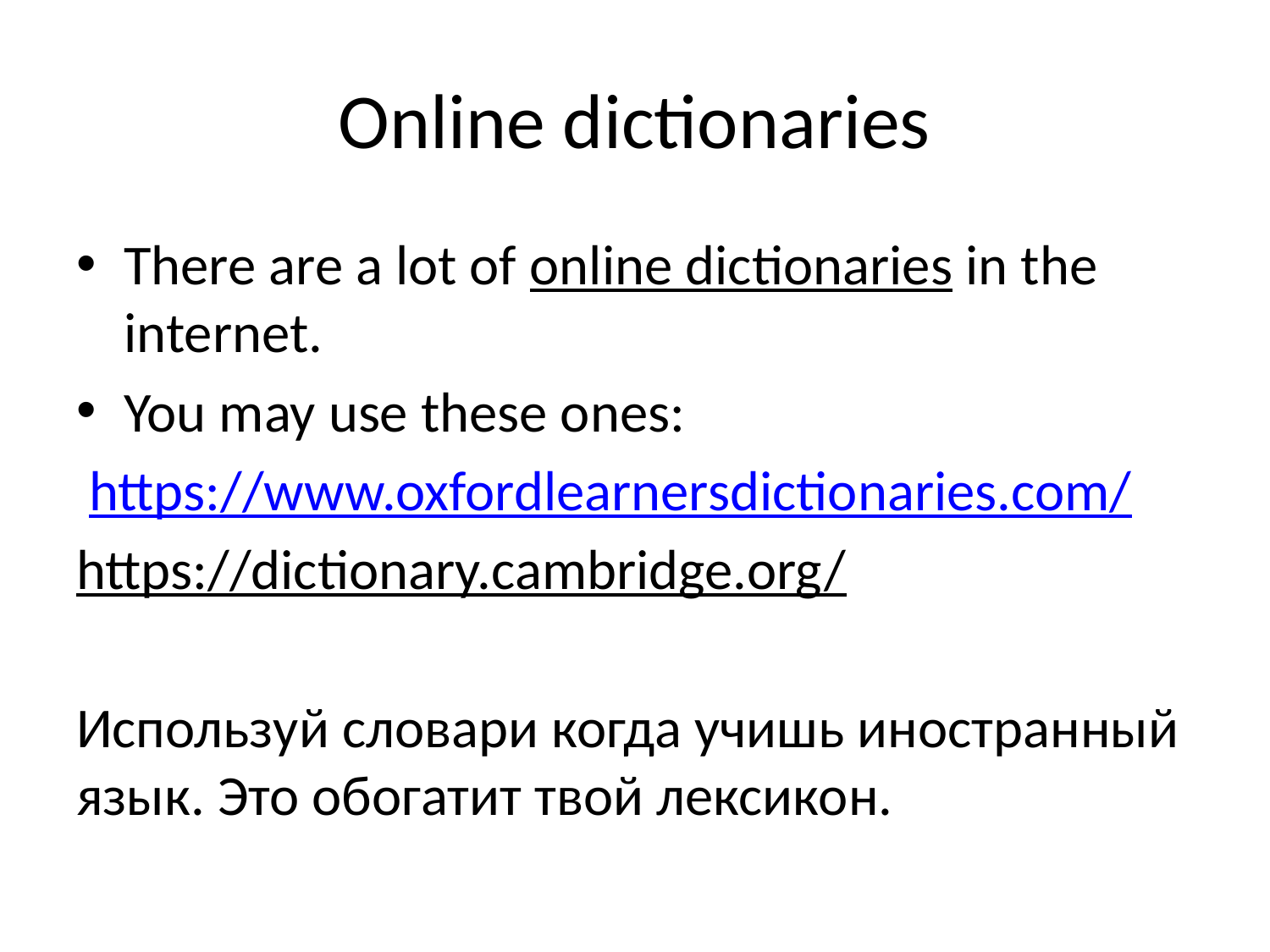

# Online dictionaries
There are a lot of online dictionaries in the internet.
You may use these ones:
 https://www.oxfordlearnersdictionaries.com/
https://dictionary.cambridge.org/

Используй словари когда учишь иностранный язык. Это обогатит твой лексикон.